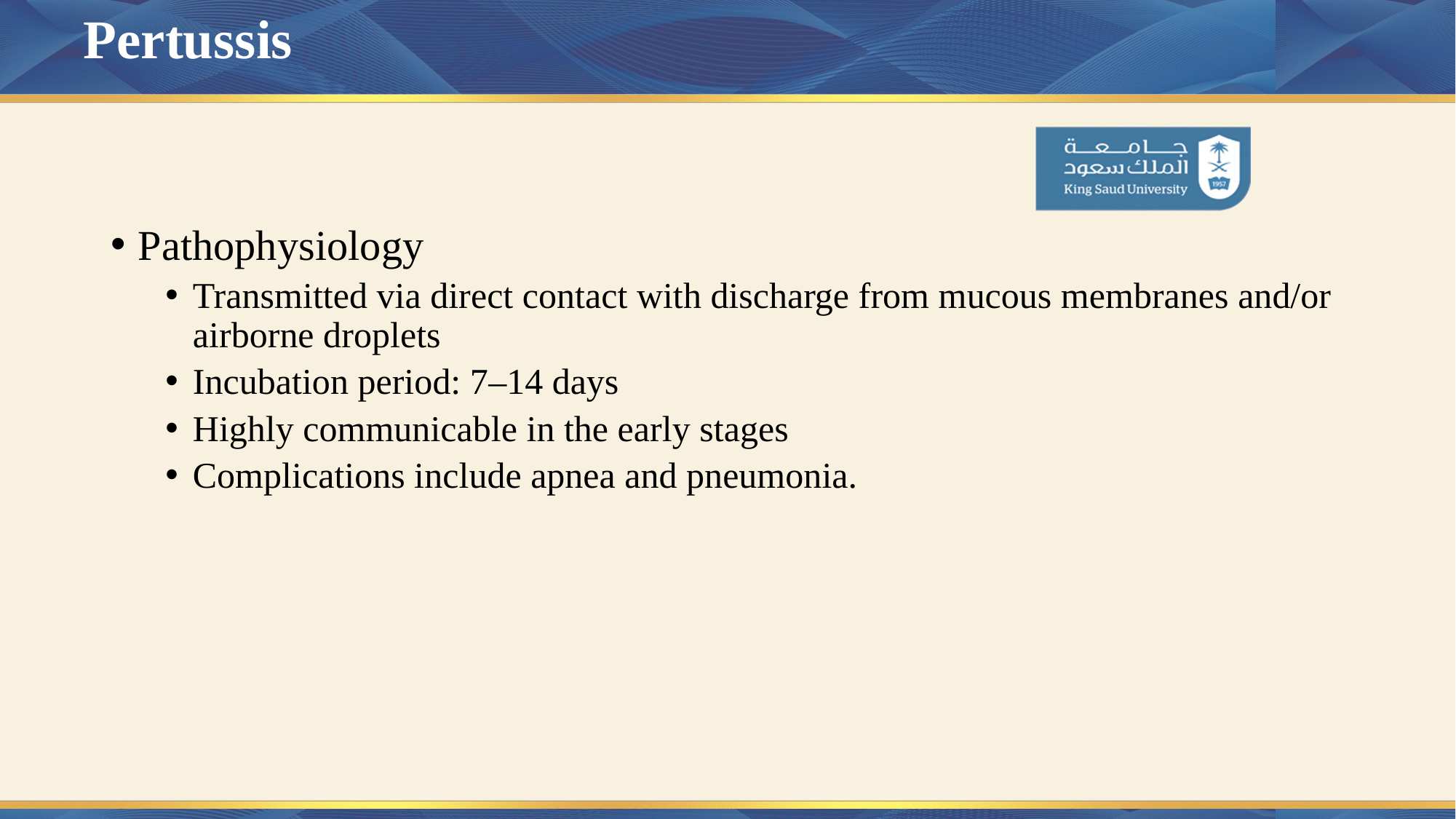

# Pertussis
Pathophysiology
Transmitted via direct contact with discharge from mucous membranes and/or airborne droplets
Incubation period: 7–14 days
Highly communicable in the early stages
Complications include apnea and pneumonia.